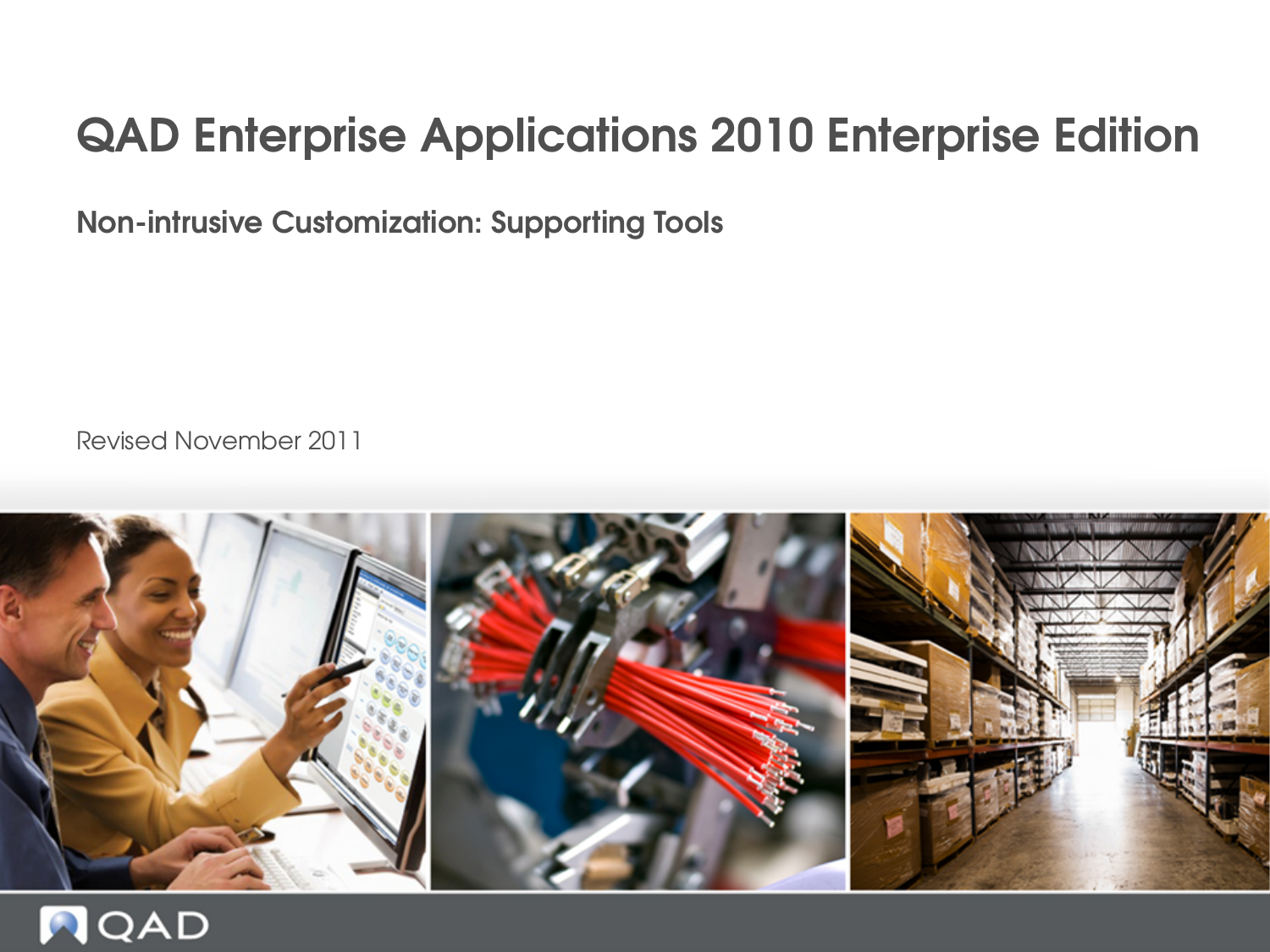

# QAD Enterprise Applications 2010 Enterprise Edition
Non-intrusive Customization: Supporting Tools
Revised November 2011